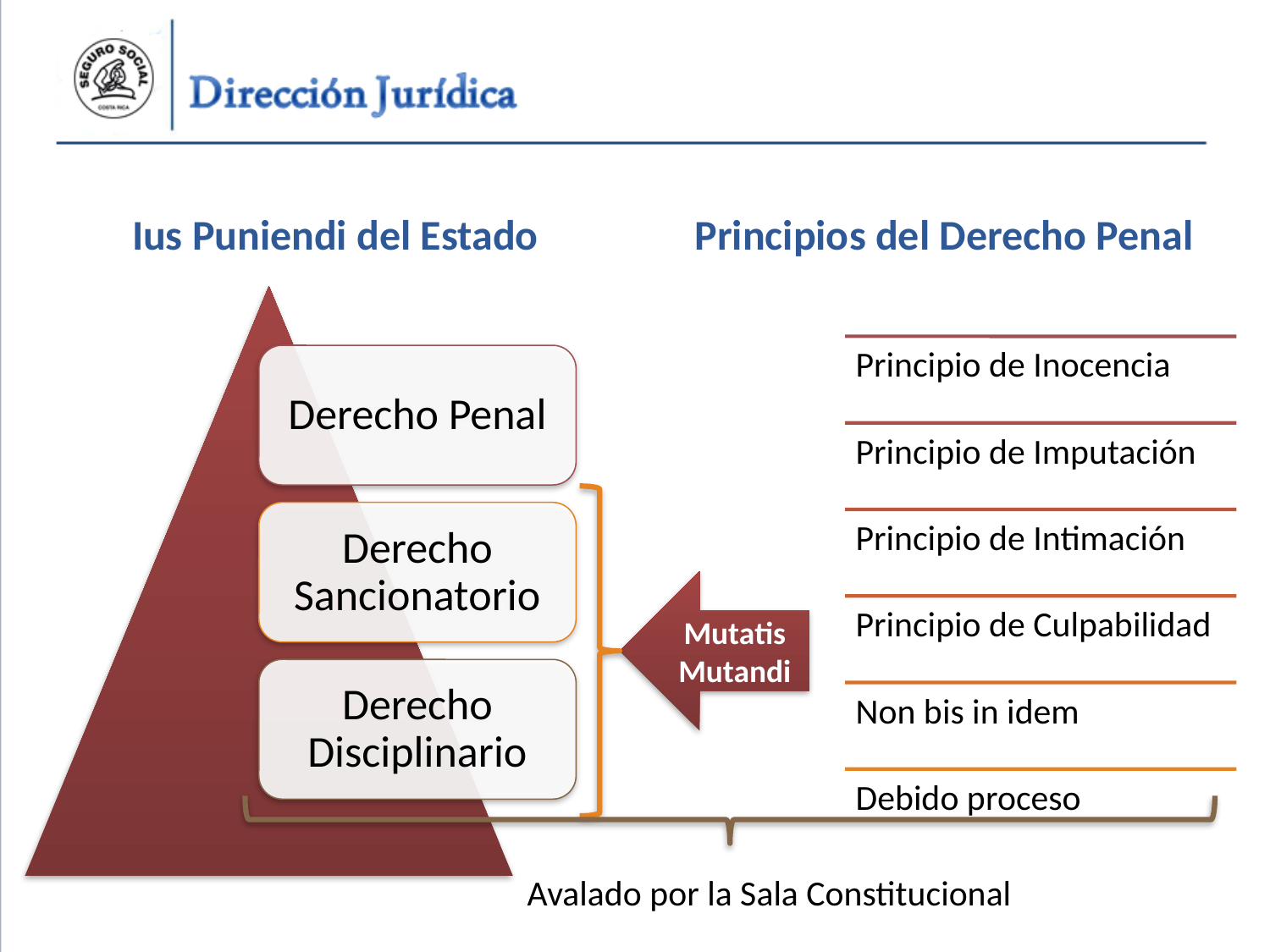

Ius Puniendi del Estado
Principios del Derecho Penal
Derecho Penal
Derecho Sancionatorio
Derecho Disciplinario

Principio de Inocencia
Principio de Imputación
Principio de Intimación
Principio de Culpabilidad
Non bis in idem
Debido proceso

Mutatis Mutandi
Avalado por la Sala Constitucional